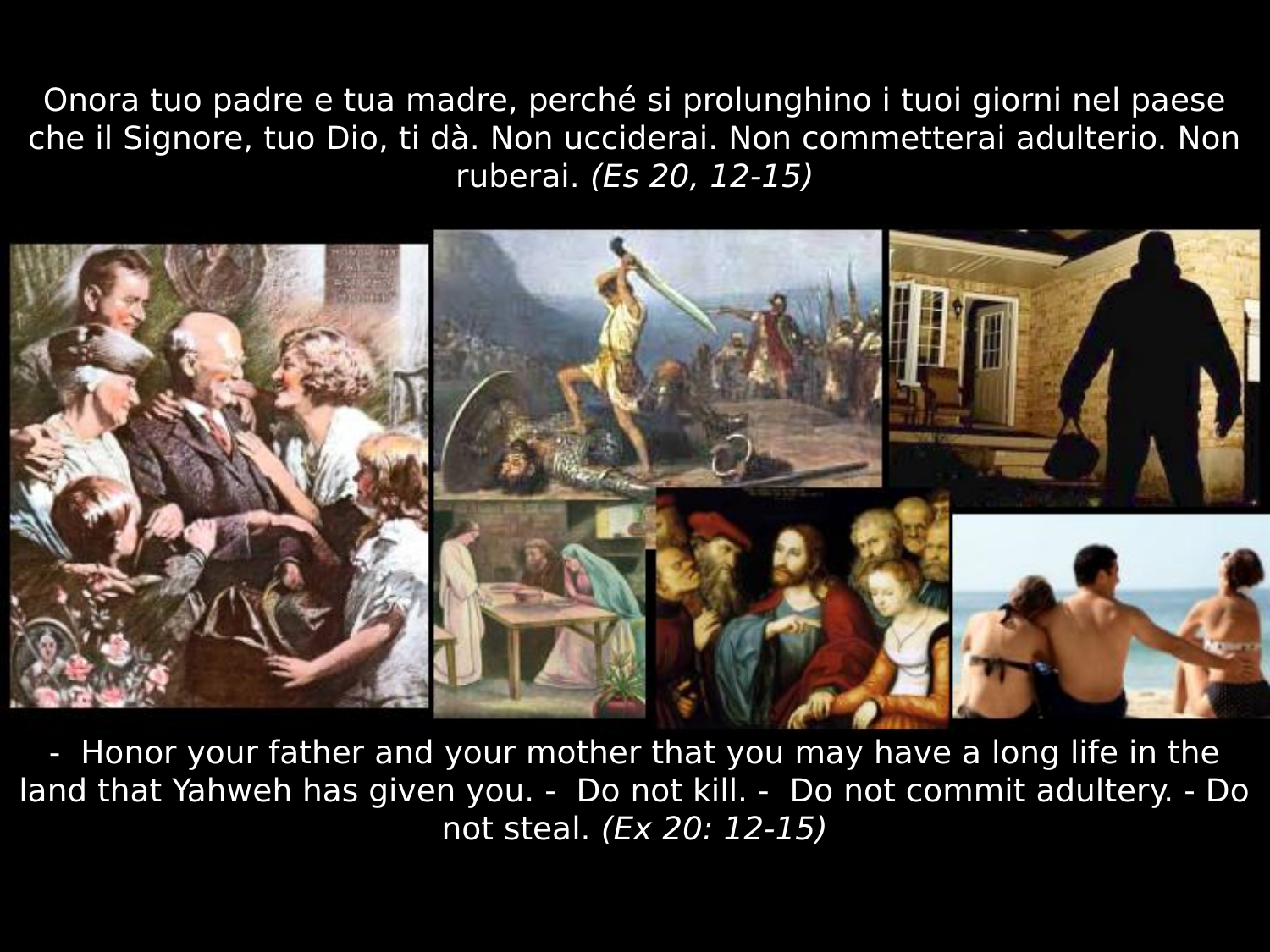

# Onora tuo padre e tua madre, perché si prolunghino i tuoi giorni nel paese che il Signore, tuo Dio, ti dà. Non ucciderai. Non commetterai adulterio. Non ruberai. (Es 20, 12-15)
-  Honor your father and your mother that you may have a long life in the land that Yahweh has given you. -  Do not kill. -  Do not commit adultery. - Do not steal. (Ex 20: 12-15)